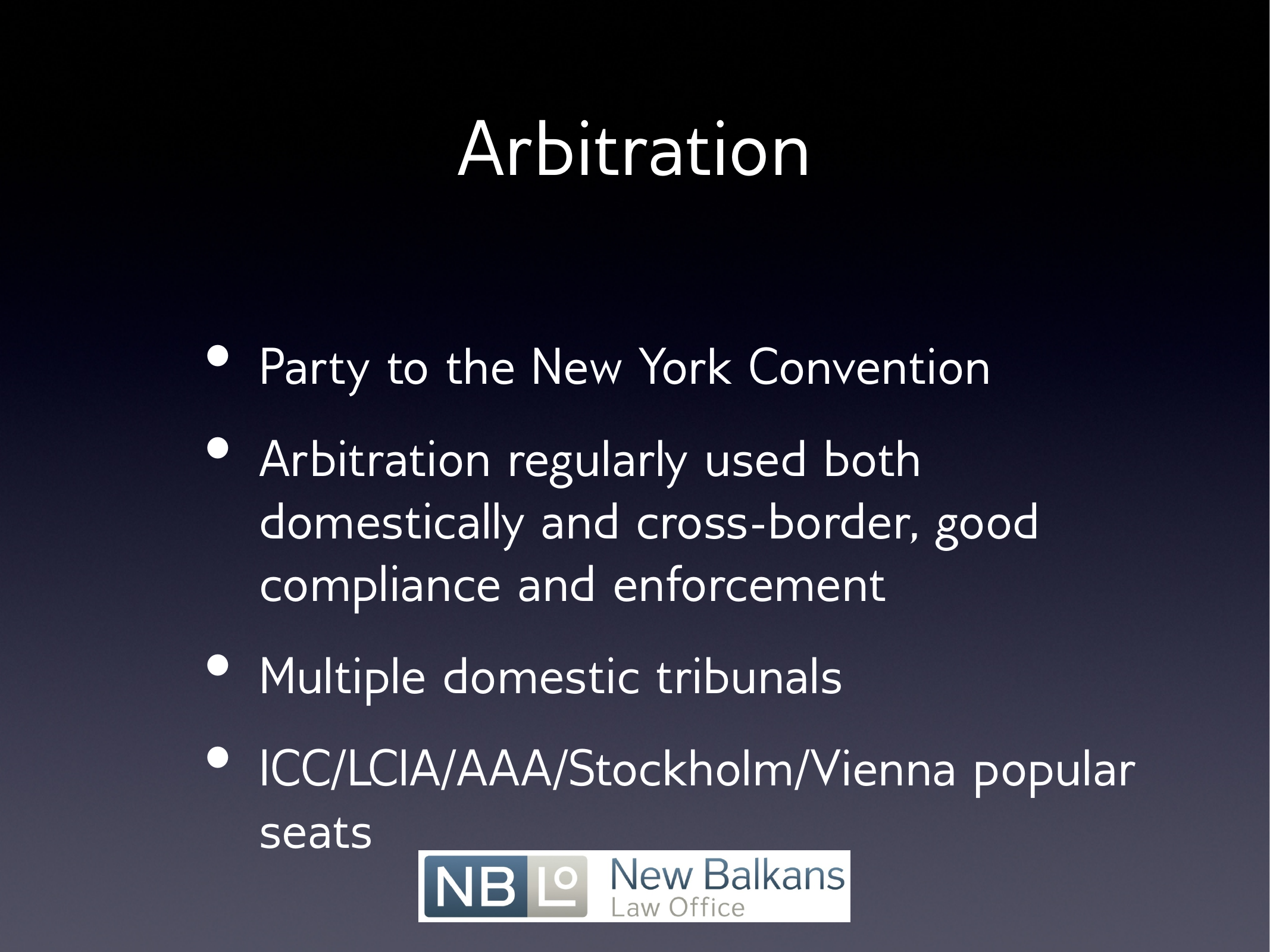

# Arbitration

Party to the New York Convention
Arbitration regularly used both domestically and cross-border, good compliance and enforcement
Multiple domestic tribunals
ICC/LCIA/AAA/Stockholm/Vienna popular seats